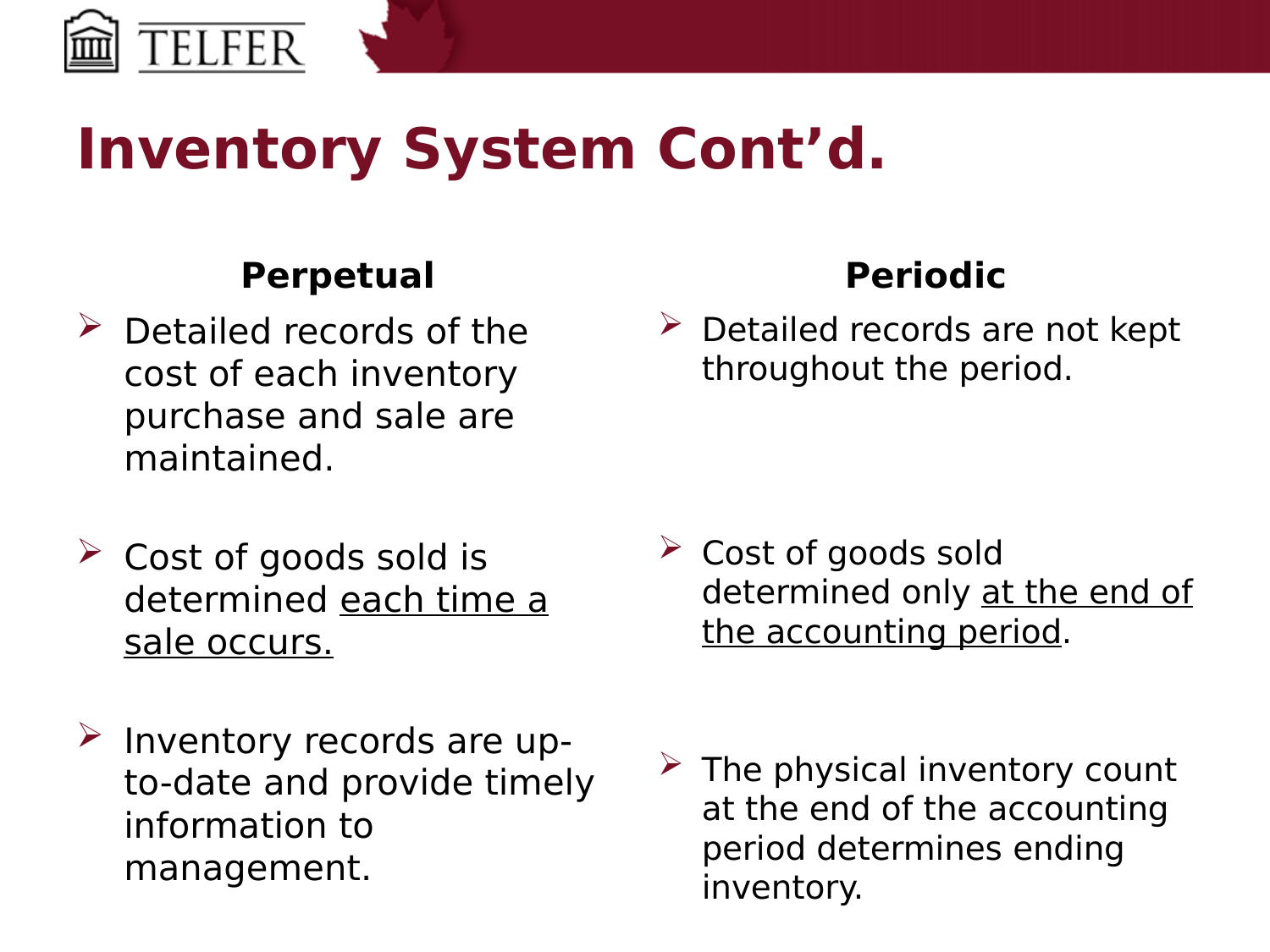

# Inventory System Cont’d.
Perpetual
Periodic
Detailed records of the cost of each inventory purchase and sale are maintained.

Cost of goods sold is determined each time a sale occurs.

Inventory records are up-to-date and provide timely information to management.

Detailed records are not kept throughout the period.

Cost of goods sold determined only at the end of the accounting period.

The physical inventory count at the end of the accounting period determines ending inventory.